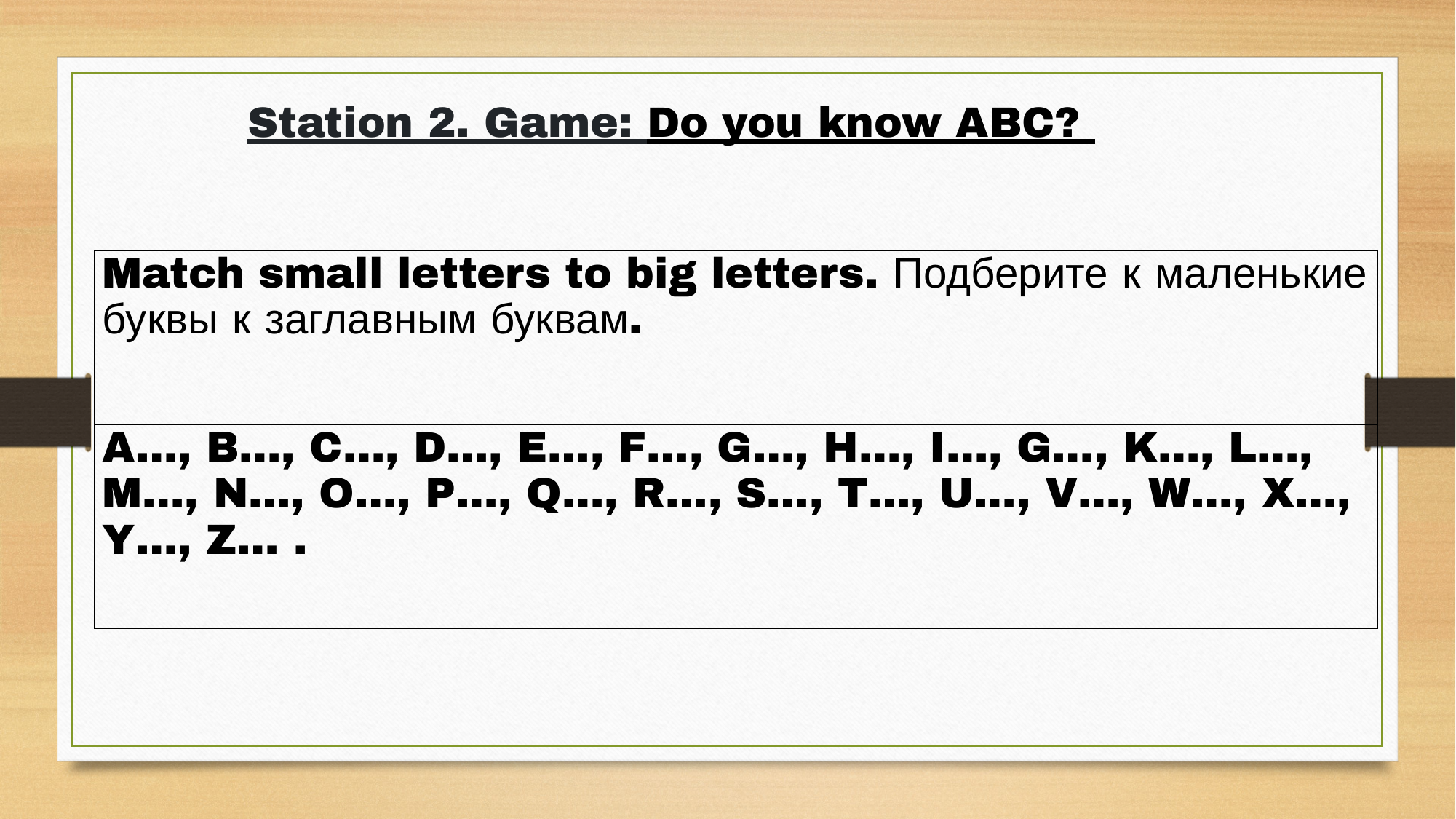

Station 2. Game: Do you know ABC?
| Match small letters to big letters. Подберите к маленькие буквы к заглавным буквам. |
| --- |
| A…, B…, C…, D…, E…, F…, G…, H…, I…, G…, K…, L…, M…, N…, O…, P…, Q…, R…, S…, T…, U…, V…, W…, X…, Y…, Z… . |